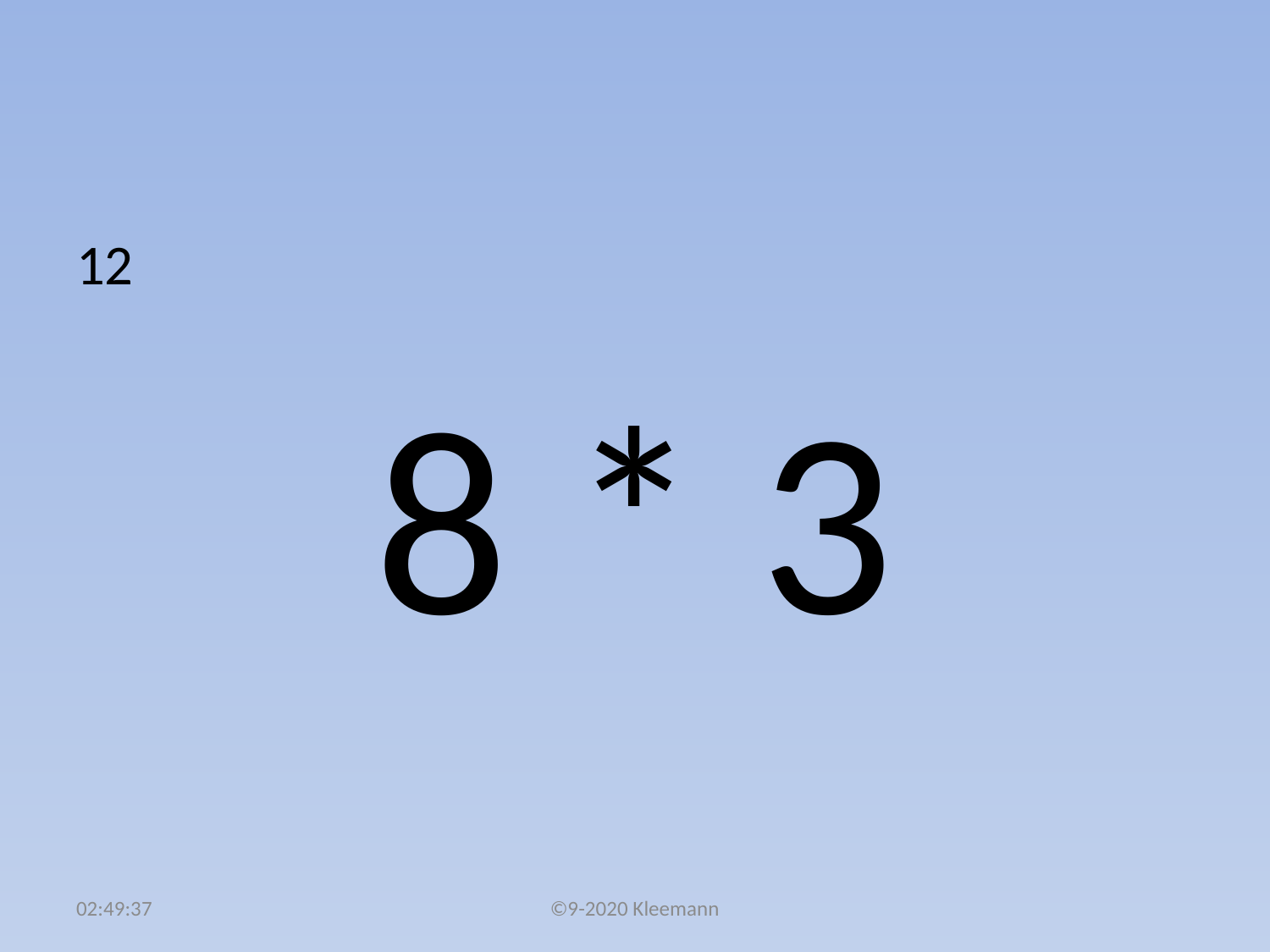

#
12
8 * 3
02:49:37
©9-2020 Kleemann